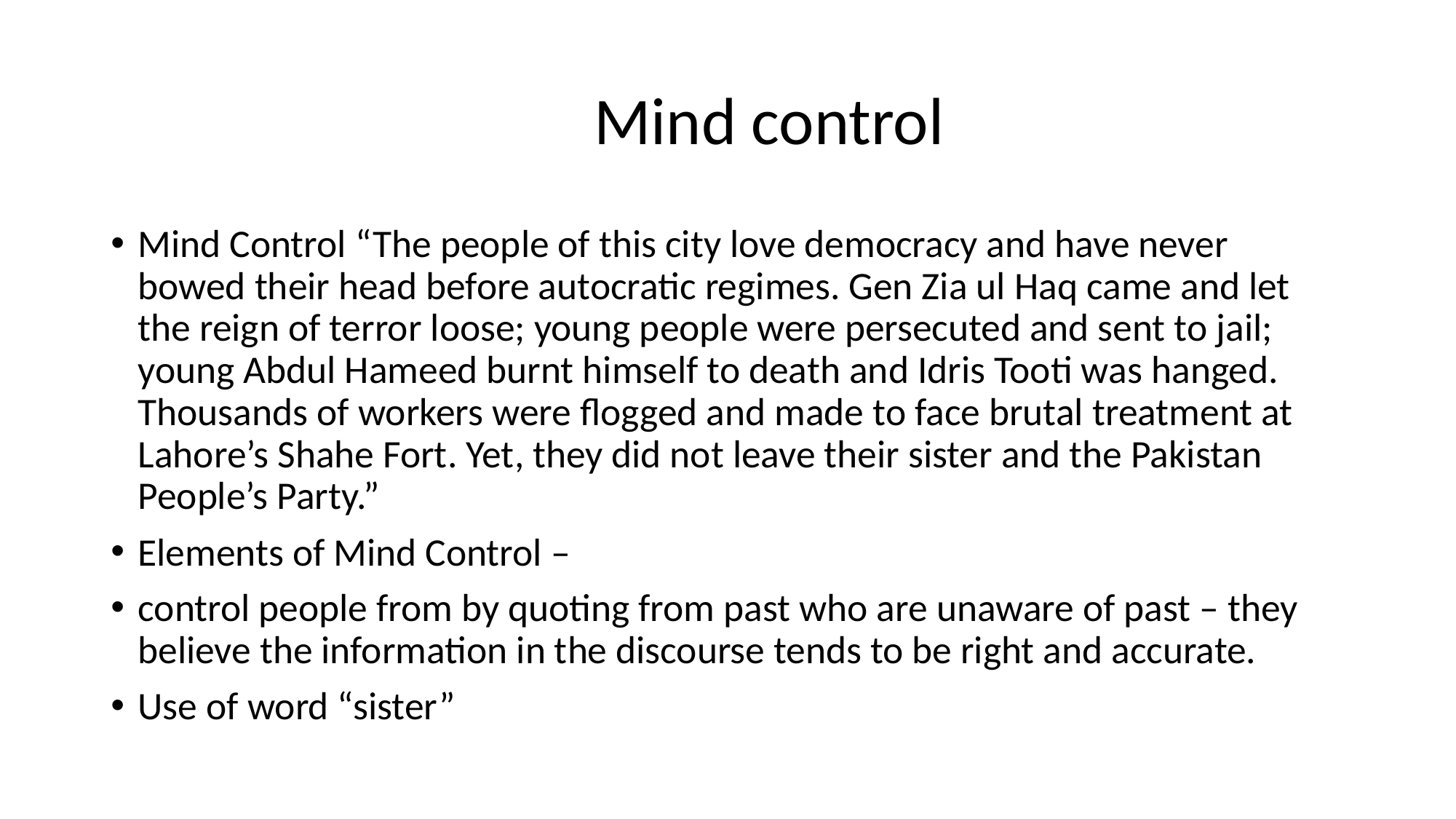

# Mind control
Mind Control “The people of this city love democracy and have never bowed their head before autocratic regimes. Gen Zia ul Haq came and let the reign of terror loose; young people were persecuted and sent to jail; young Abdul Hameed burnt himself to death and Idris Tooti was hanged. Thousands of workers were flogged and made to face brutal treatment at Lahore’s Shahe Fort. Yet, they did not leave their sister and the Pakistan People’s Party.”
Elements of Mind Control –
control people from by quoting from past who are unaware of past – they believe the information in the discourse tends to be right and accurate.
Use of word “sister”